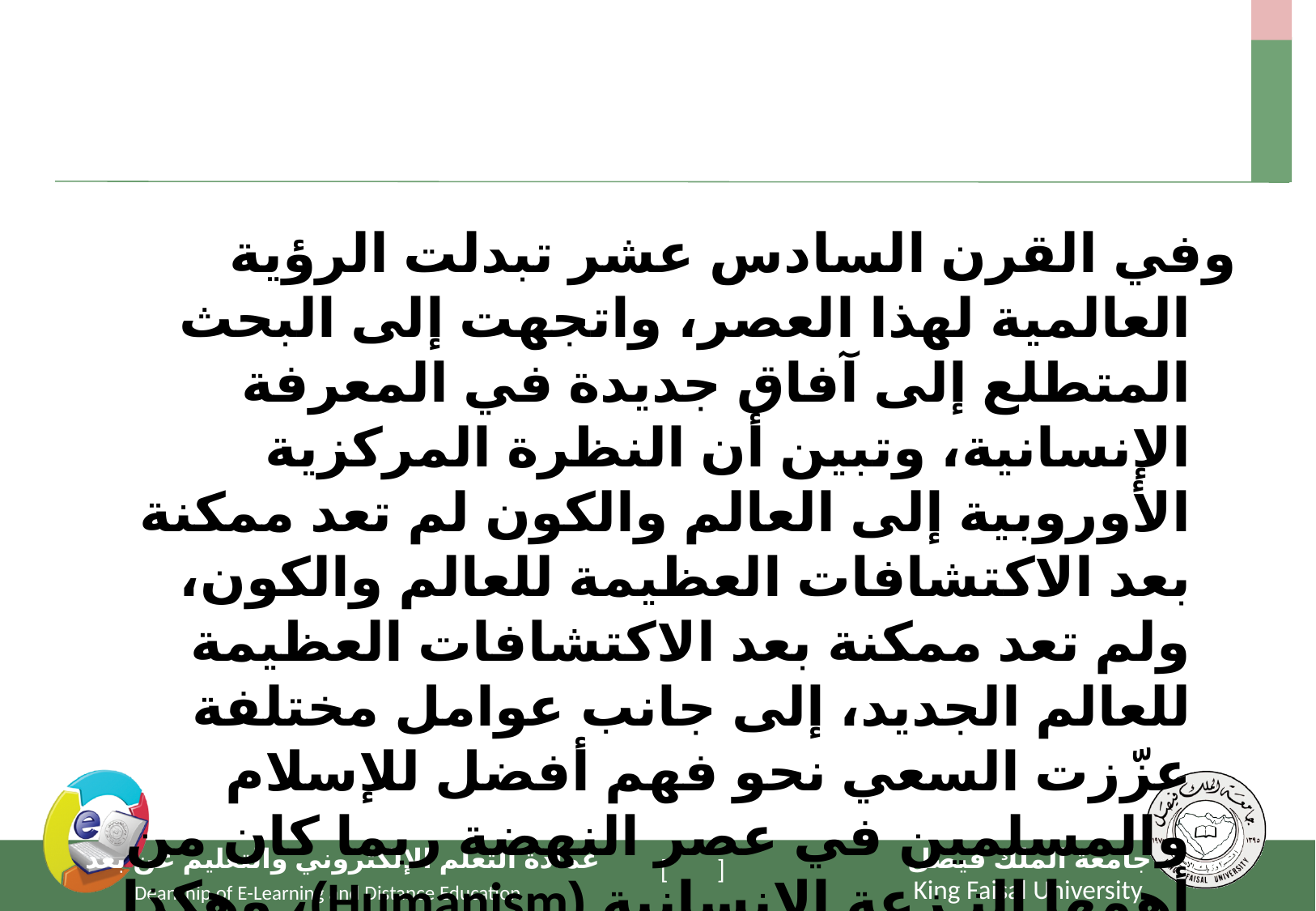

#
وفي القرن السادس عشر تبدلت الرؤية العالمية لهذا العصر، واتجهت إلى البحث المتطلع إلى آفاق جديدة في المعرفة الإنسانية، وتبين أن النظرة المركزية الأوروبية إلى العالم والكون لم تعد ممكنة بعد الاكتشافات العظيمة للعالم والكون، ولم تعد ممكنة بعد الاكتشافات العظيمة للعالم الجديد، إلى جانب عوامل مختلفة عزّزت السعي نحو فهم أفضل للإسلام والمسلمين في عصر النهضة ربما كان من أهمها النـزعة الإنسانية (Humanism)، وهكذا شهد القرن السادس عشر تشجيعاً ملحوظاً من البابوية الرومانية على تعلم اللغات الشرقية لأسباب تبشيرية.